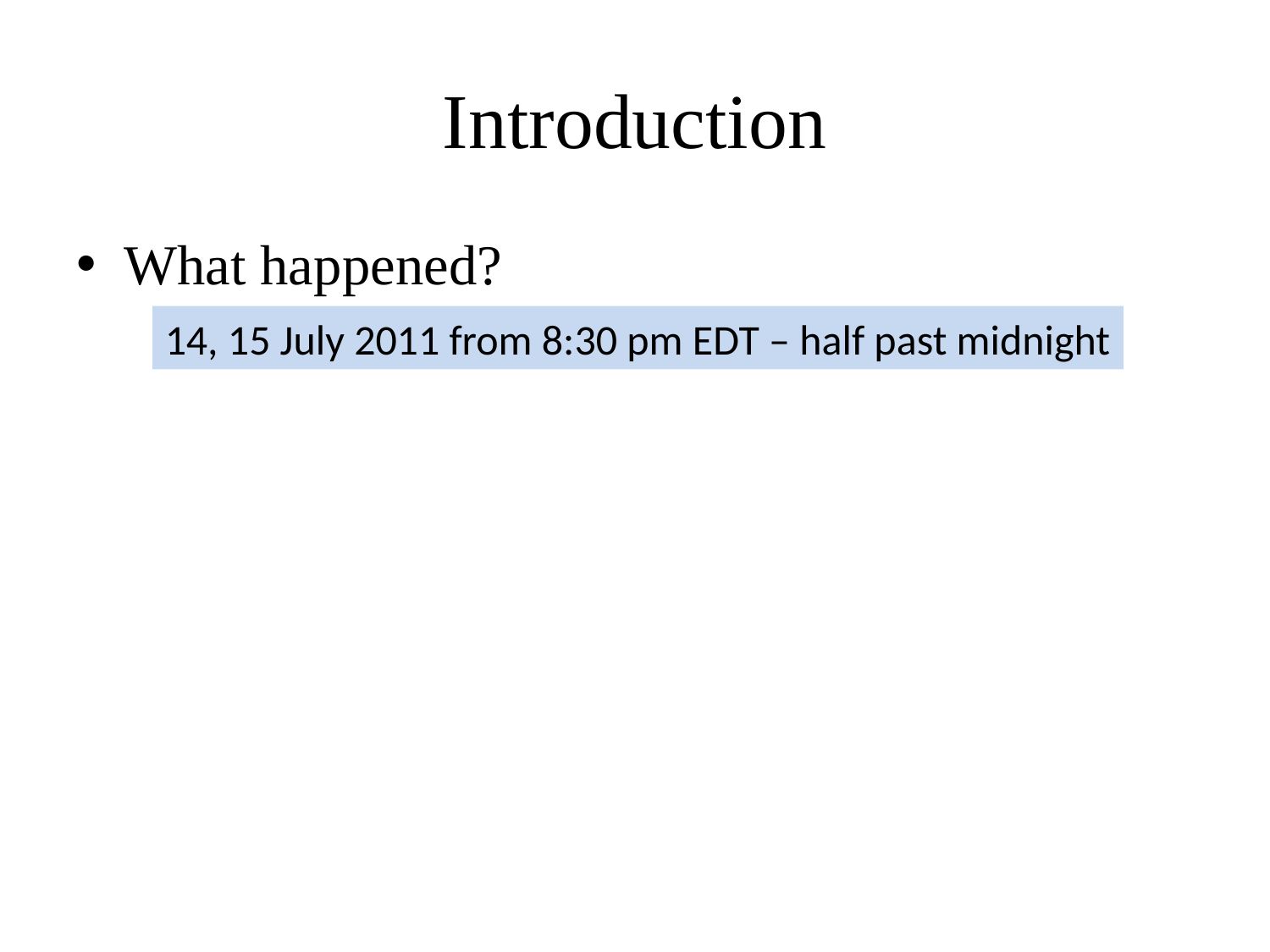

# Introduction
What happened?

14, 15 July 2011 from 8:30 pm EDT – half past midnight